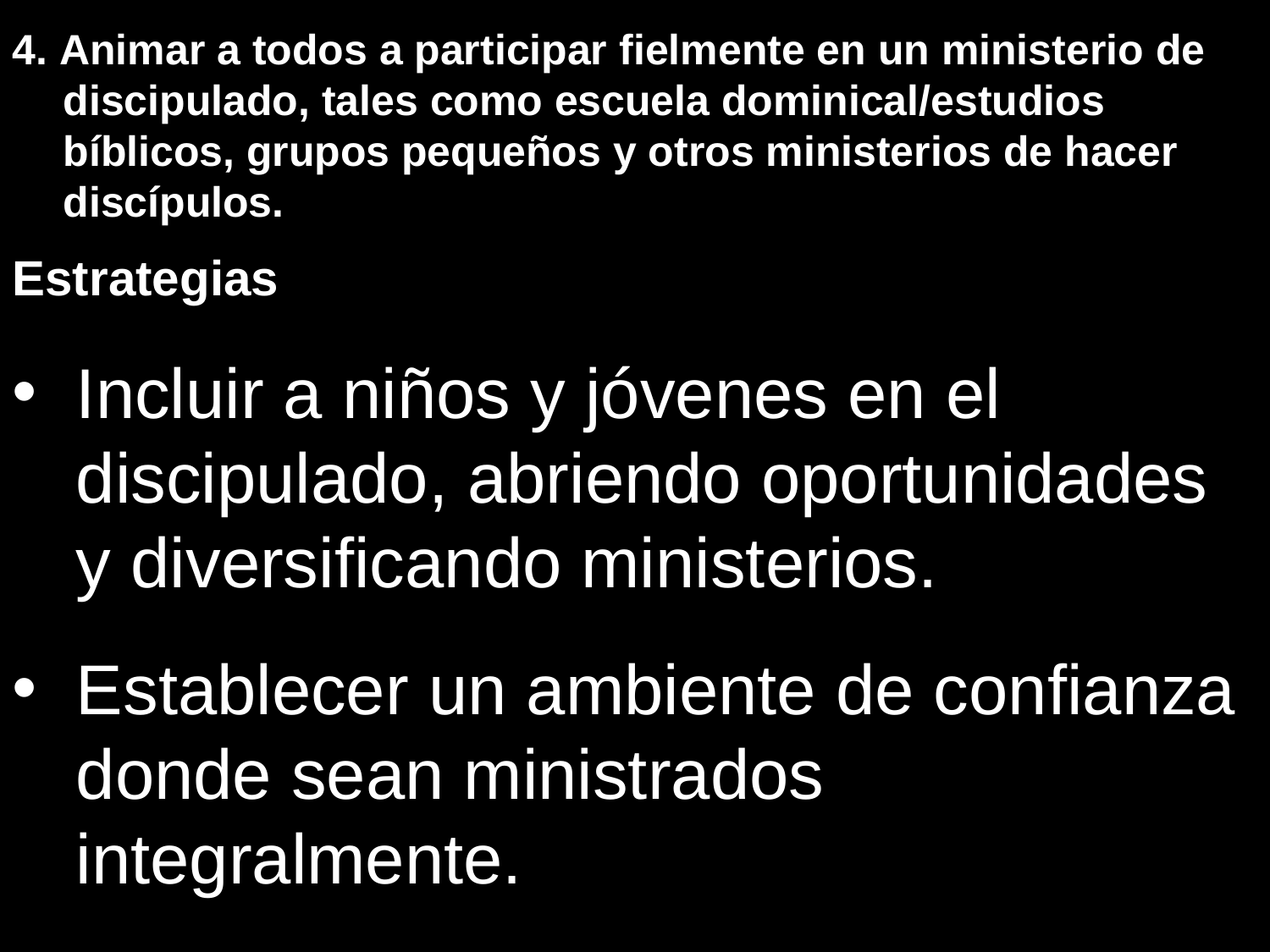

4. Animar a todos a participar fielmente en un ministerio de discipulado, tales como escuela dominical/estudios bíblicos, grupos pequeños y otros ministerios de hacer discípulos.
Estrategias
Incluir a niños y jóvenes en el discipulado, abriendo oportunidades y diversificando ministerios.
Establecer un ambiente de confianza donde sean ministrados integralmente.